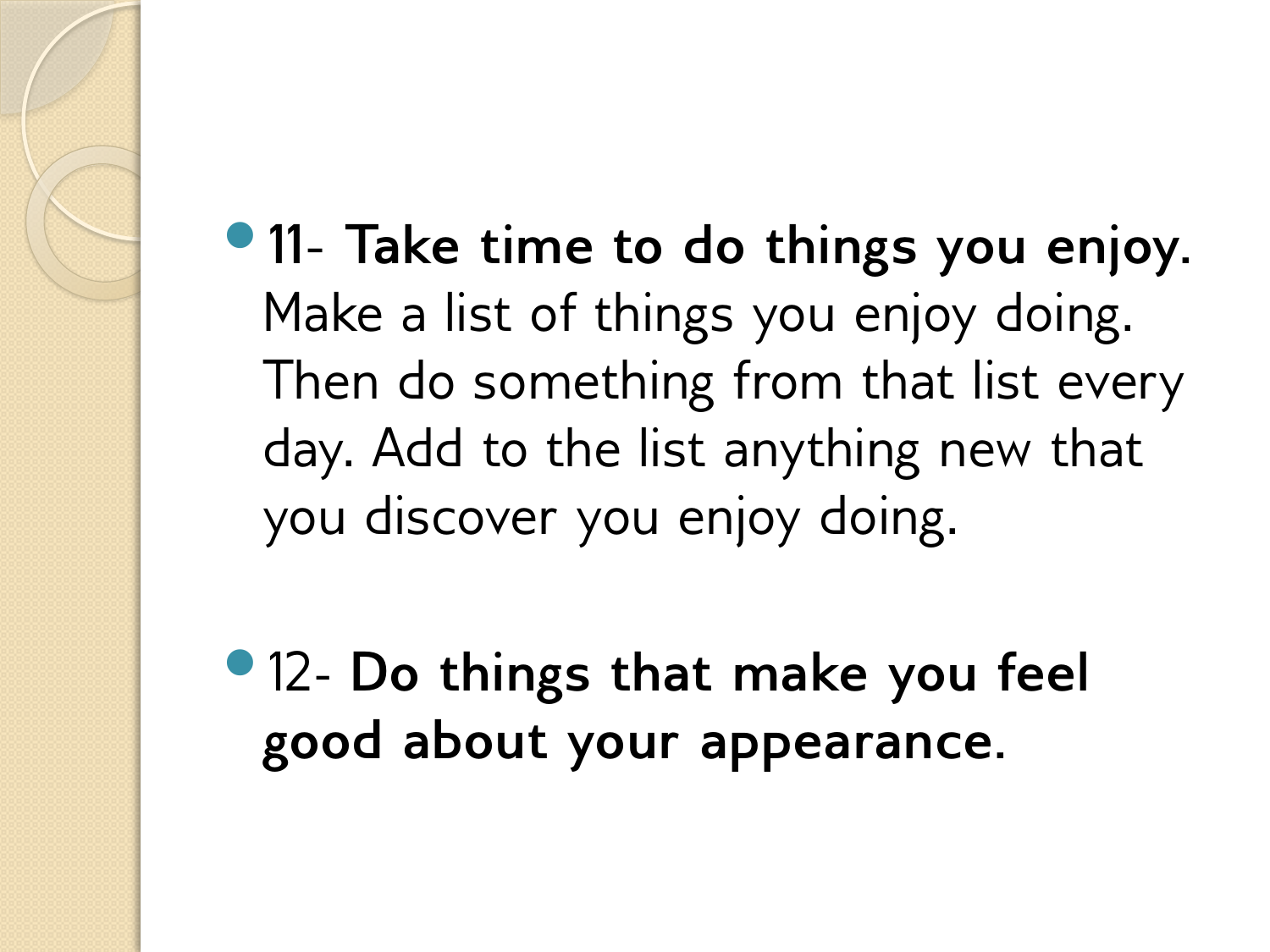

#
11- Take time to do things you enjoy. Make a list of things you enjoy doing. Then do something from that list every day. Add to the list anything new that you discover you enjoy doing.

12- Do things that make you feel good about your appearance.